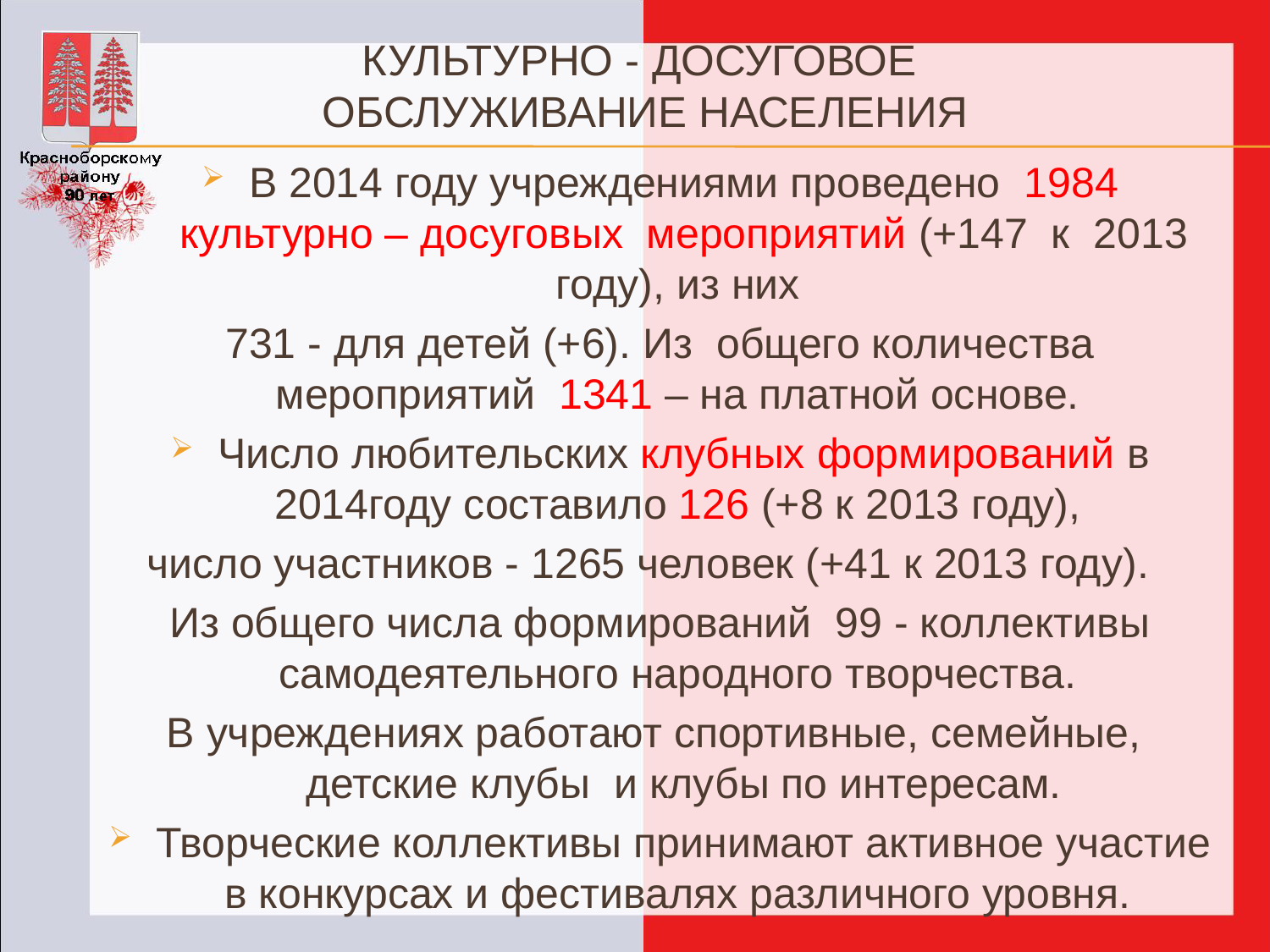

# Культурно - досуговое обслуживание населения
В 2014 году учреждениями проведено  1984 культурно – досуговых  мероприятий (+147  к  2013 году), из них
731 - для детей (+6). Из  общего количества мероприятий  1341 – на платной основе.
Число любительских клубных формирований в 2014году составило 126 (+8 к 2013 году),
число участников - 1265 человек (+41 к 2013 году).
Из общего числа формирований  99 - коллективы самодеятельного народного творчества.
В учреждениях работают спортивные, семейные,  детские клубы  и клубы по интересам.
Творческие коллективы принимают активное участие в конкурсах и фестивалях различного уровня.